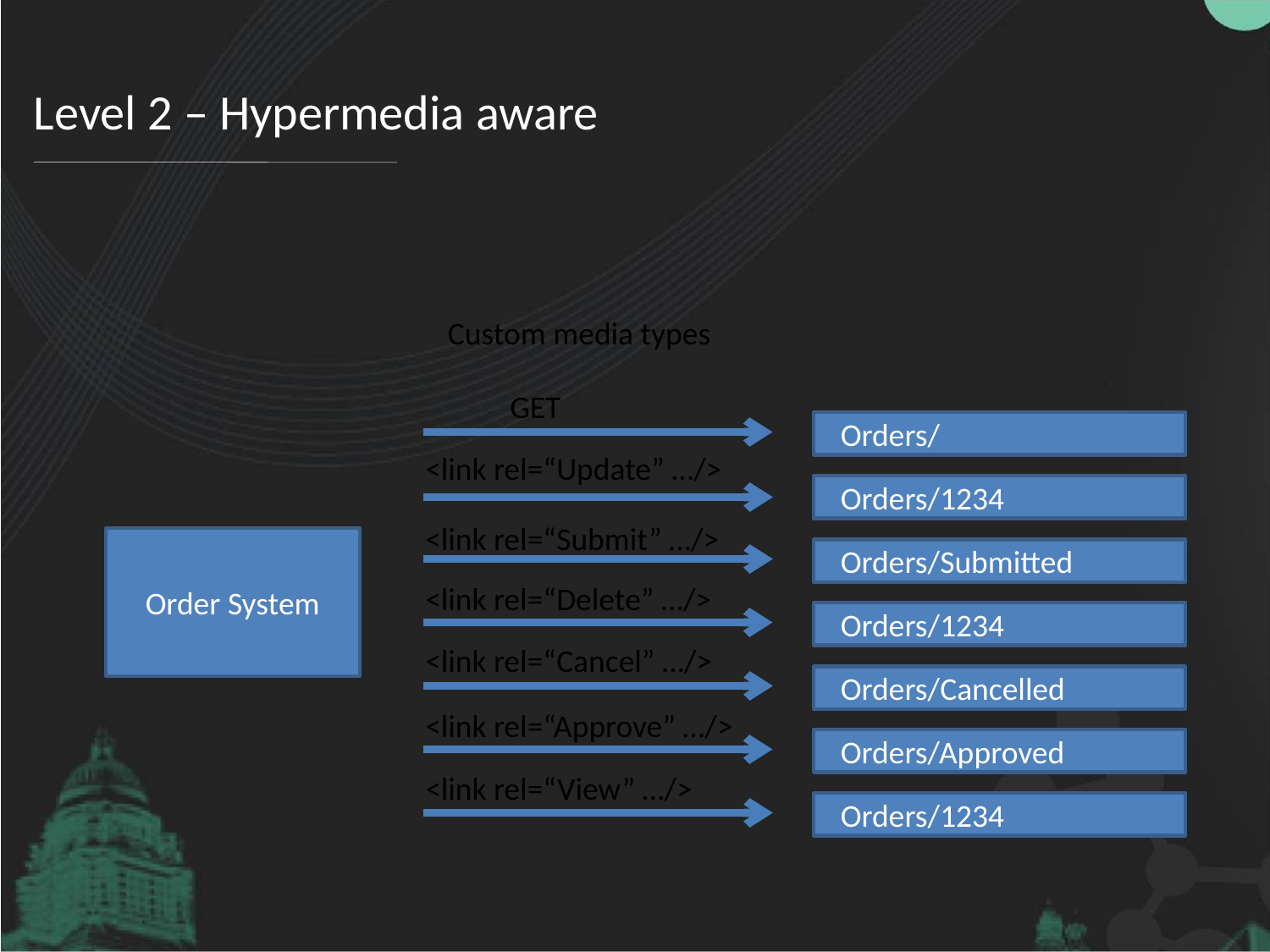

# Level 2 – Hypermedia aware
Custom media types
GET
  Orders/
<link rel=“Update” …/>
  Orders/1234
<link rel=“Submit” …/>
Order System
  Orders/Submitted
<link rel=“Delete” …/>
  Orders/1234
<link rel=“Cancel” …/>
  Orders/Cancelled
<link rel=“Approve” …/>
  Orders/Approved
<link rel=“View” …/>
  Orders/1234